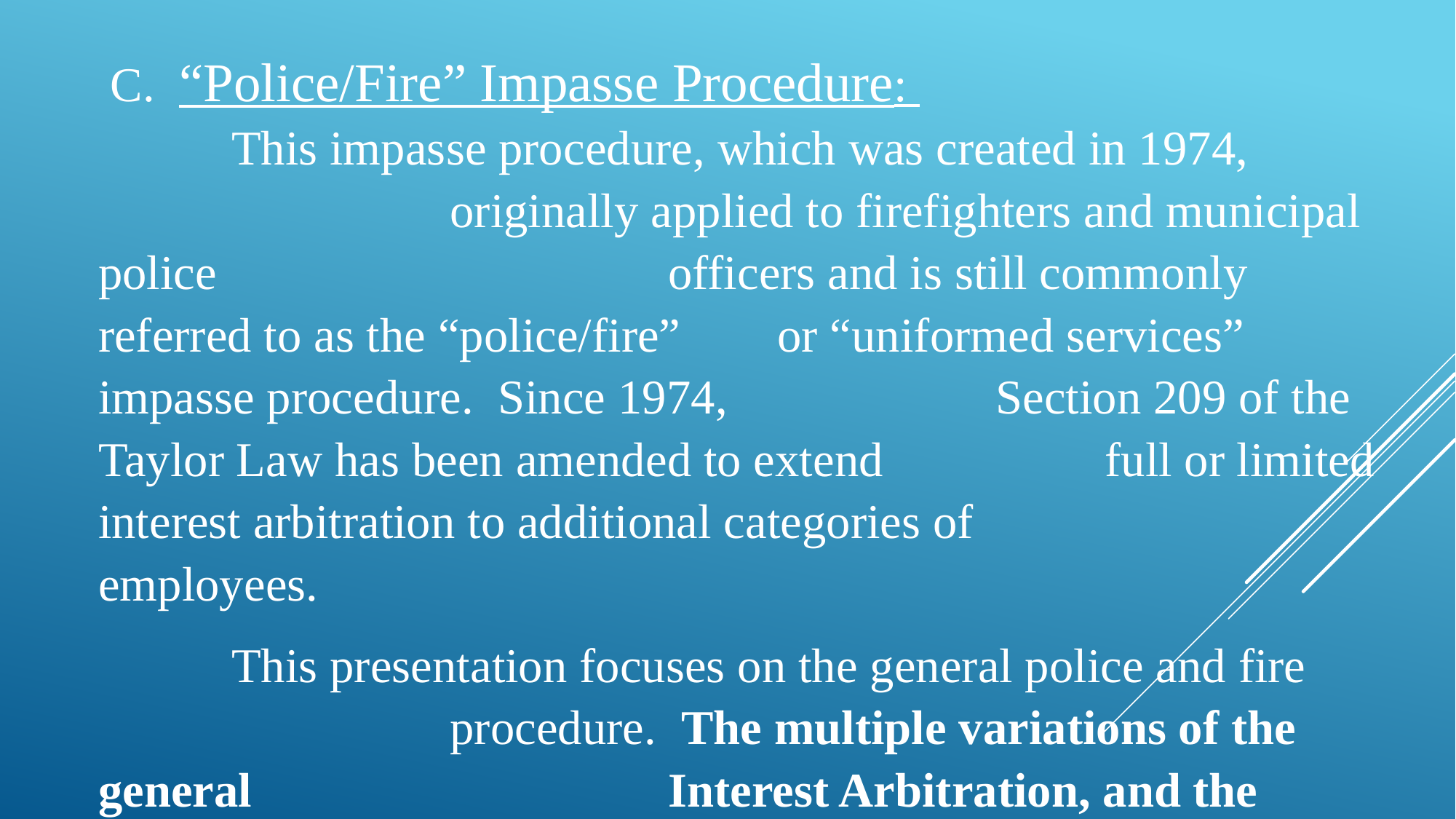

C.  “Police/Fire” Impasse Procedure:
	  This impasse procedure, which was created in 1974, 	  			  originally applied to firefighters and municipal police 				  officers and is still commonly referred to as the “police/fire” 	  or “uniformed services” impasse procedure.  Since 1974, 	  	  	  Section 209 of the Taylor Law has been amended to extend 		  full or limited interest arbitration to additional categories of 	  	  employees.
	  This presentation focuses on the general police and fire 	  	  	  procedure.  The multiple variations of the general 		  	  	  Interest Arbitration, and the employee groups they apply 	  to, are covered in section 8 of your outline.